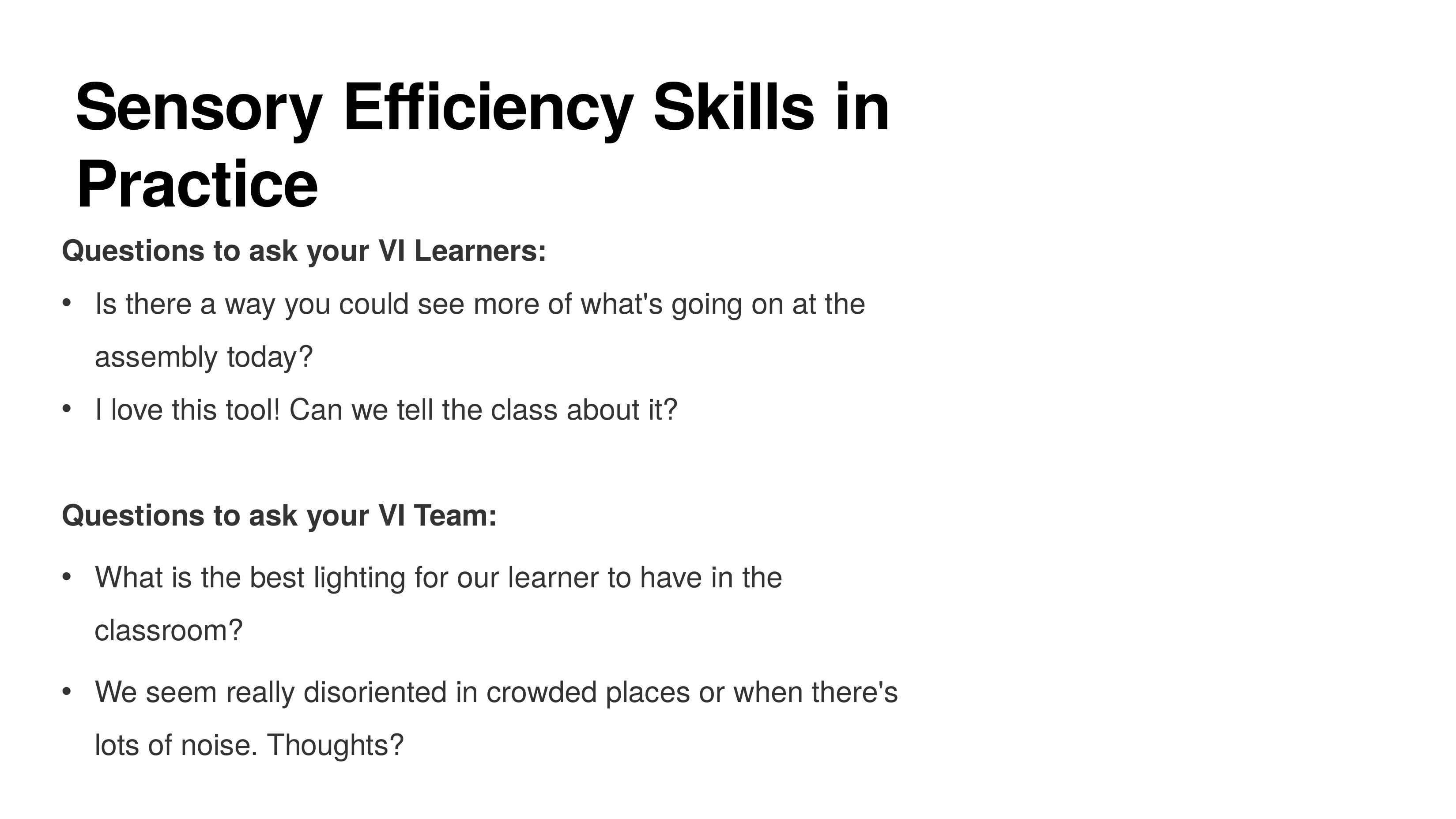

# Sensory Efficiency Skills in Practice
Questions to ask your VI Learners:
Is there a way you could see more of what's going on at the assembly today?
I love this tool! Can we tell the class about it?

Questions to ask your VI Team:
What is the best lighting for our learner to have in the classroom?
We seem really disoriented in crowded places or when there's lots of noise. Thoughts?